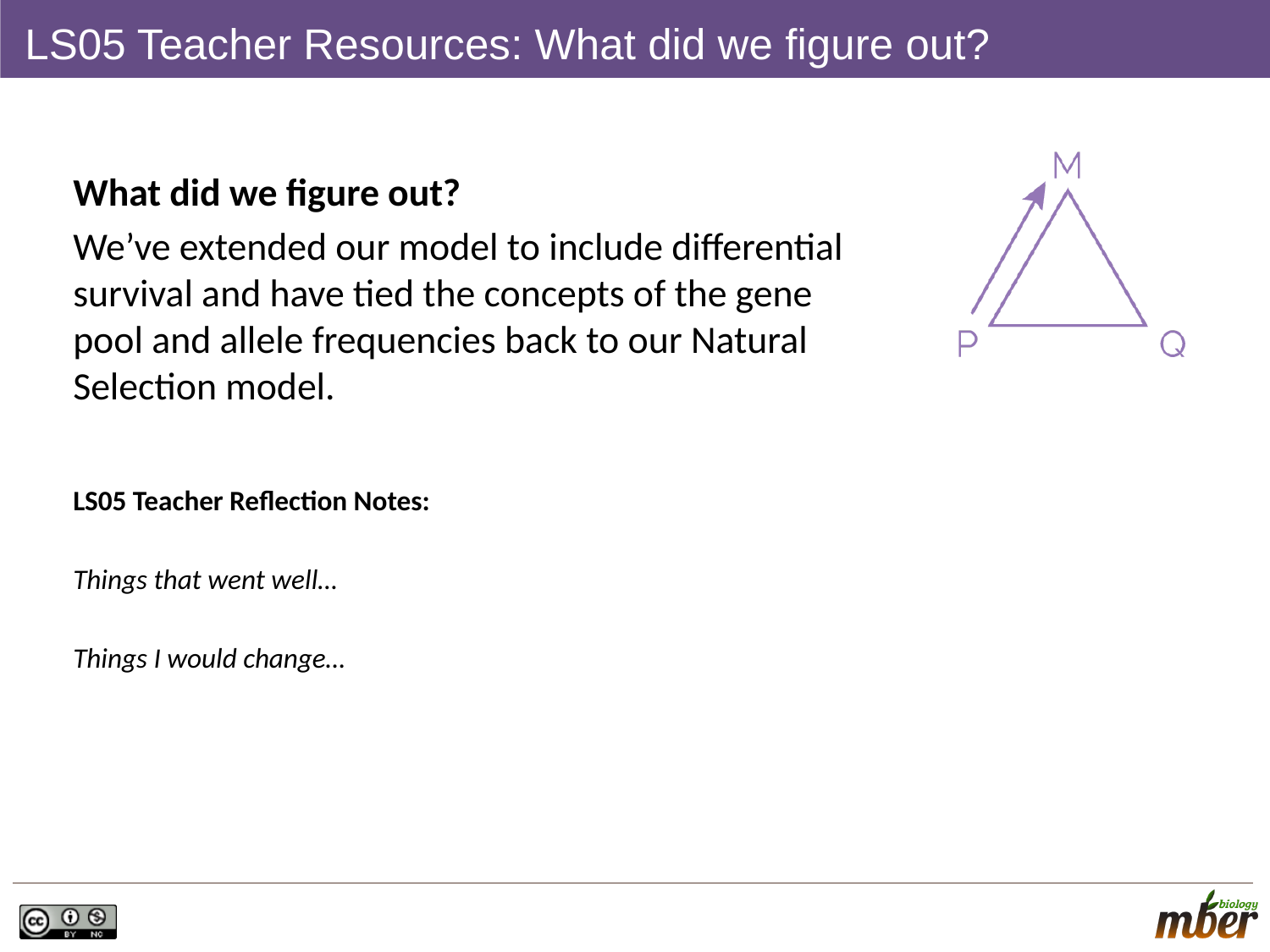

# LS05 Teacher Resources: What did we figure out?
What did we figure out?
We’ve extended our model to include differential survival and have tied the concepts of the gene pool and allele frequencies back to our Natural Selection model.

LS05 Teacher Reflection Notes:

Things that went well…

Things I would change…